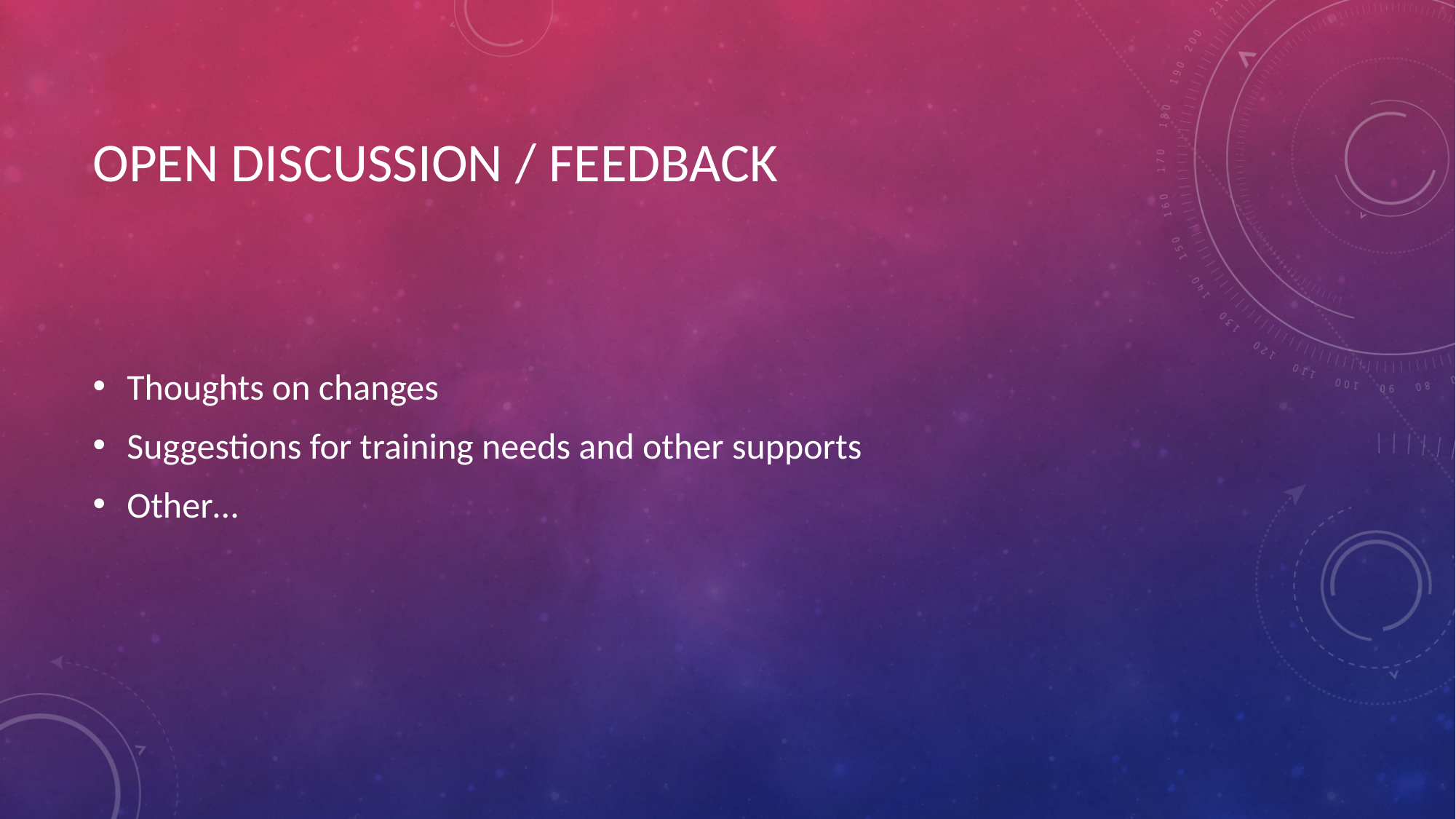

# Open DISCUSSION / feedback
Thoughts on changes
Suggestions for training needs and other supports
Other…